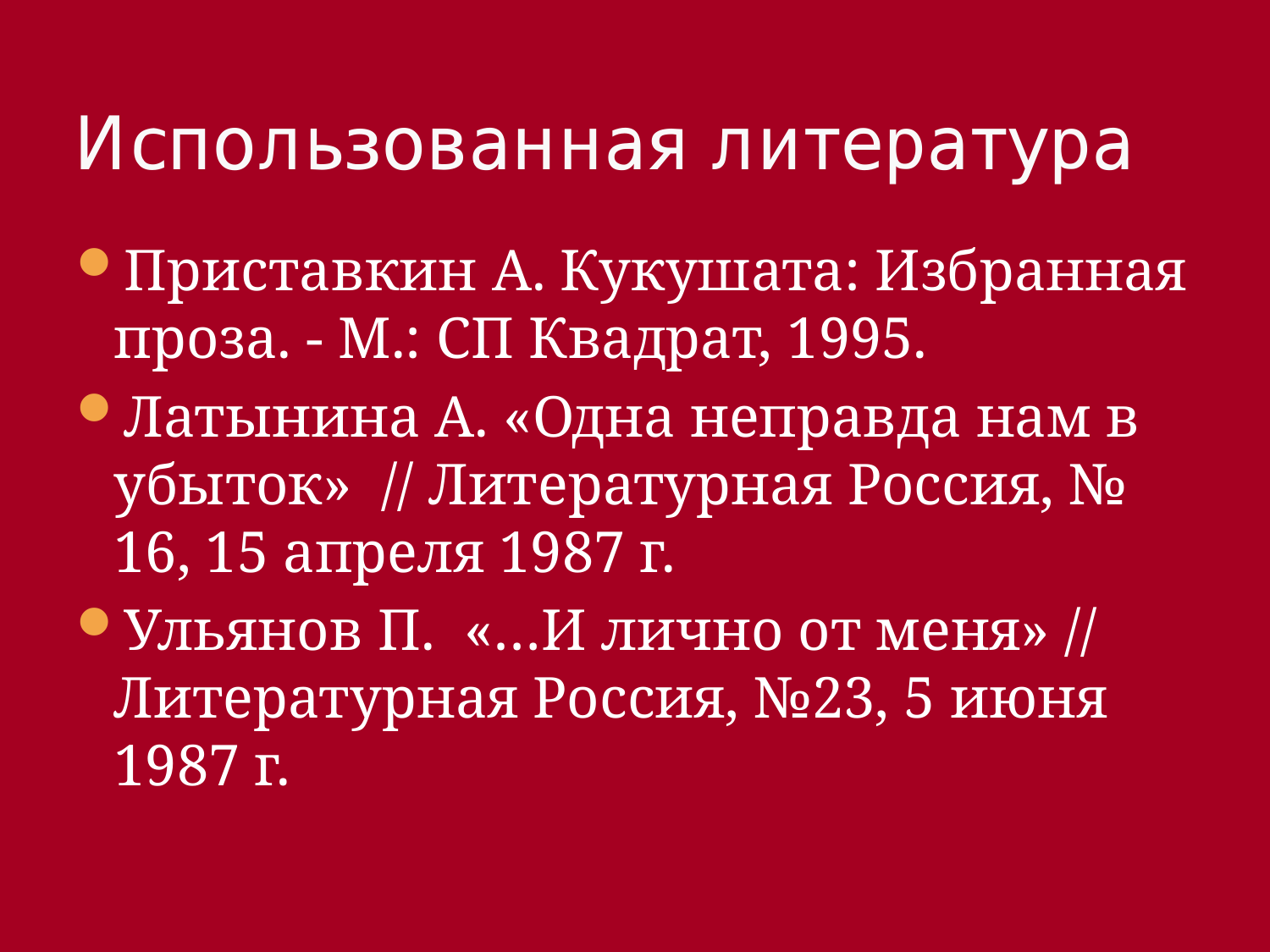

# Использованная литература
Приставкин А. Кукушата: Избранная проза. - М.: СП Квадрат, 1995.
Латынина А. «Одна неправда нам в убыток»  // Литературная Россия, № 16, 15 апреля 1987 г.
Ульянов П.  «…И лично от меня» // Литературная Россия, №23, 5 июня 1987 г.